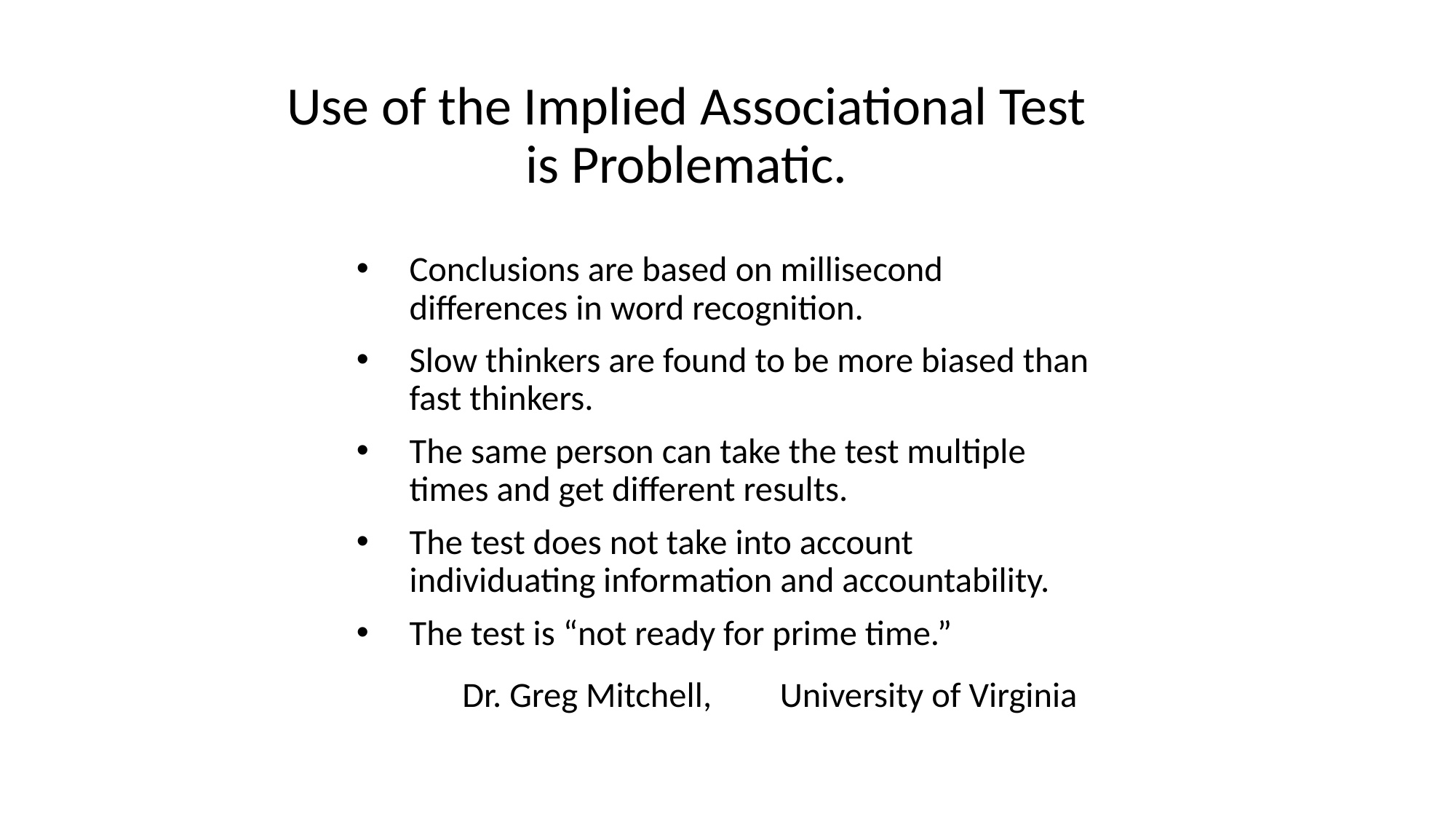

# Use of the Implied Associational Test is Problematic.
Conclusions are based on millisecond differences in word recognition.
Slow thinkers are found to be more biased than fast thinkers.
The same person can take the test multiple times and get different results.
The test does not take into account individuating information and accountability.
The test is “not ready for prime time.”
			Dr. Greg Mitchell,				University of Virginia